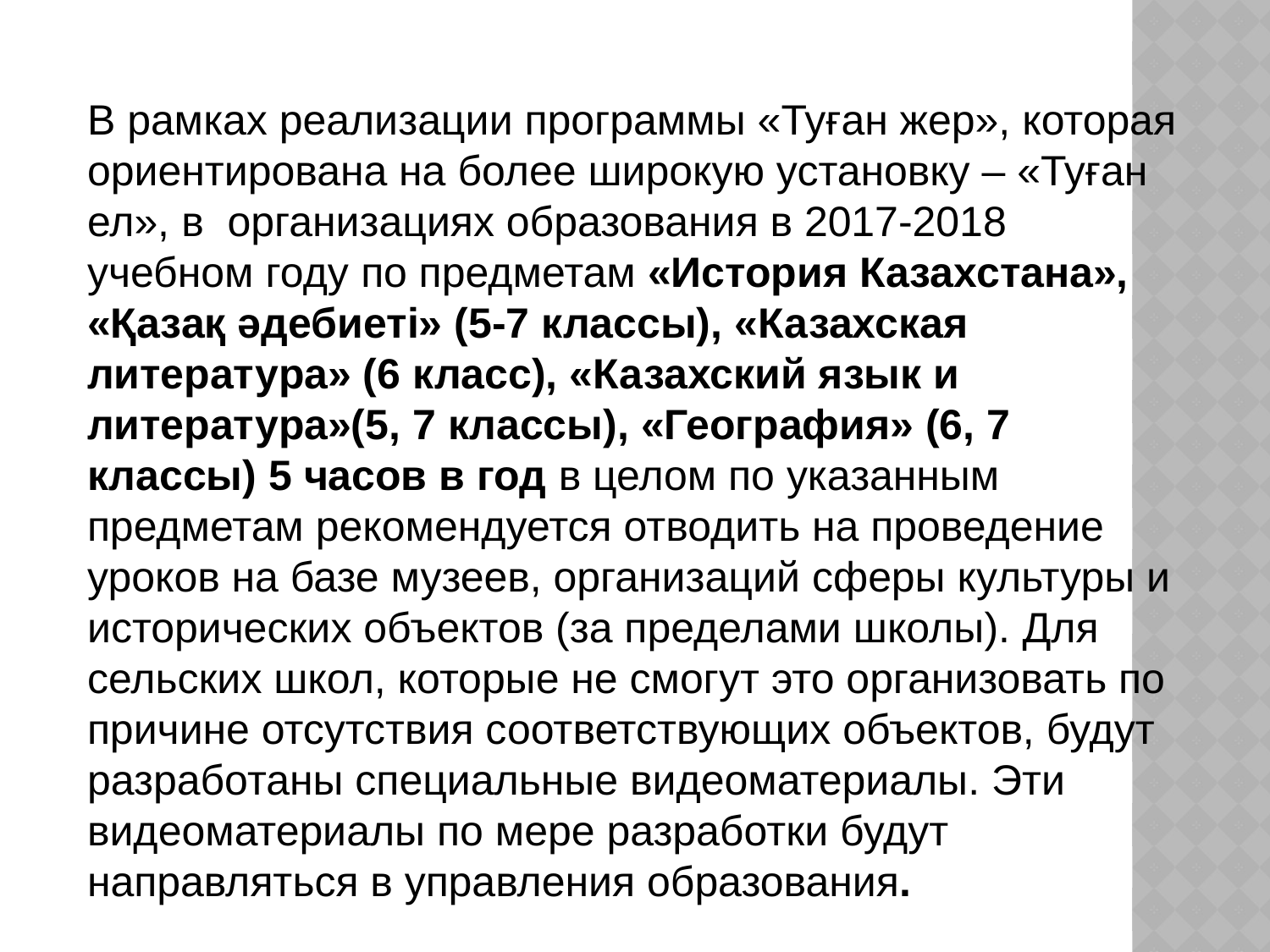

В рамках реализации программы «Туған жер», которая ориентирована на более широкую установку – «Туған ел», в  организациях образования в 2017-2018 учебном году по предметам «История Казахстана», «Қазақ әдебиеті» (5-7 классы), «Казахская литература» (6 класс), «Казахский язык и литература»(5, 7 классы), «География» (6, 7 классы) 5 часов в год в целом по указанным предметам рекомендуется отводить на проведение уроков на базе музеев, организаций сферы культуры и исторических объектов (за пределами школы). Для сельских школ, которые не смогут это организовать по причине отсутствия соответствующих объектов, будут разработаны специальные видеоматериалы. Эти видеоматериалы по мере разработки будут направляться в управления образования.